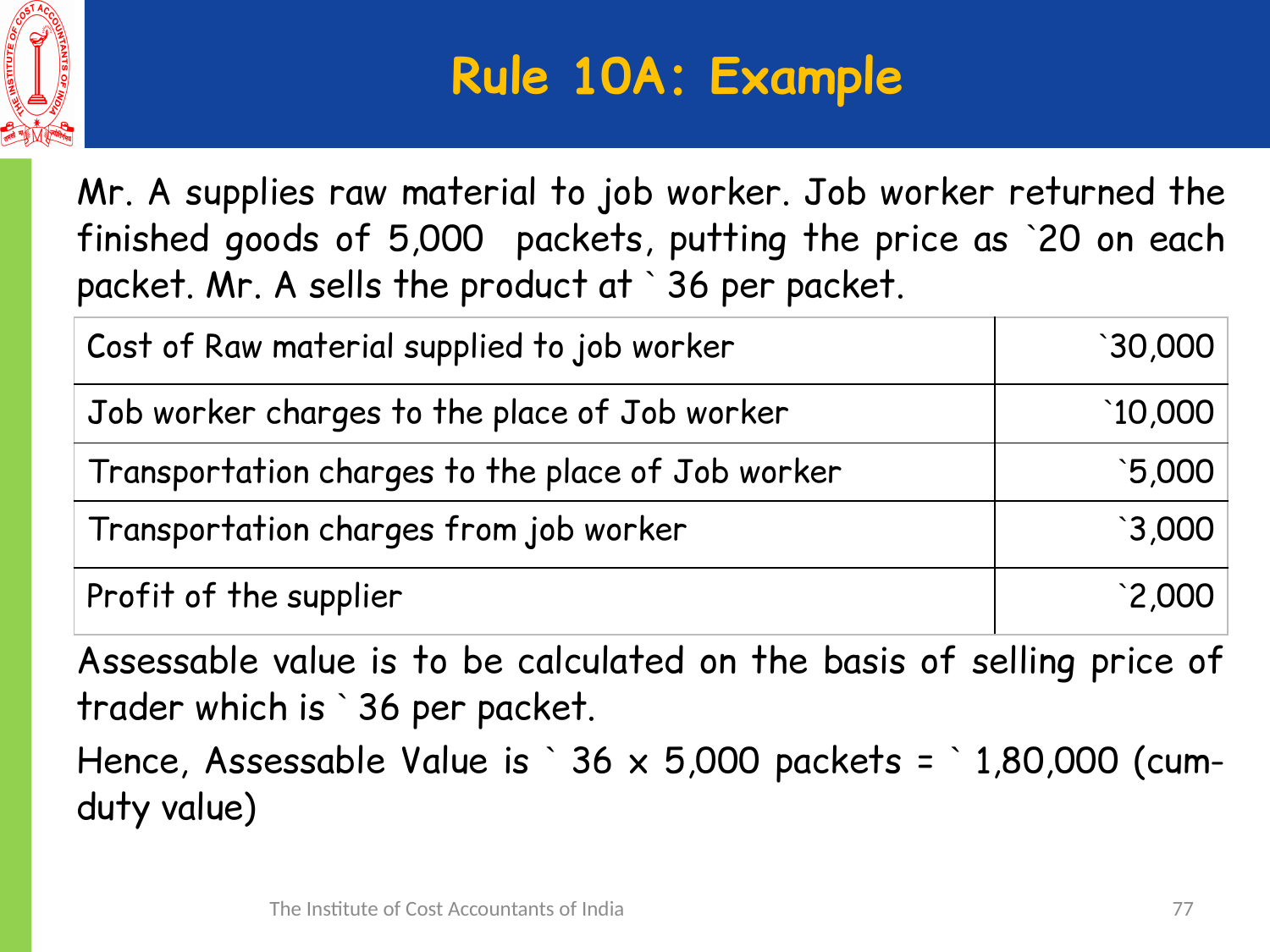

# Rule 10A: Example
Mr. A supplies raw material to job worker. Job worker returned the finished goods of 5,000  packets, putting the price as `20 on each packet. Mr. A sells the product at ` 36 per packet.

Assessable value is to be calculated on the basis of selling price of trader which is ` 36 per packet.
Hence, Assessable Value is ` 36 x 5,000 packets = ` 1,80,000 (cum-duty value)

| Cost of Raw material supplied to job worker | `30,000 |
| --- | --- |
| Job worker charges to the place of Job worker | `10,000 |
| Transportation charges to the place of Job worker | `5,000 |
| Transportation charges from job worker | `3,000 |
| Profit of the supplier | `2,000 |
The Institute of Cost Accountants of India
77